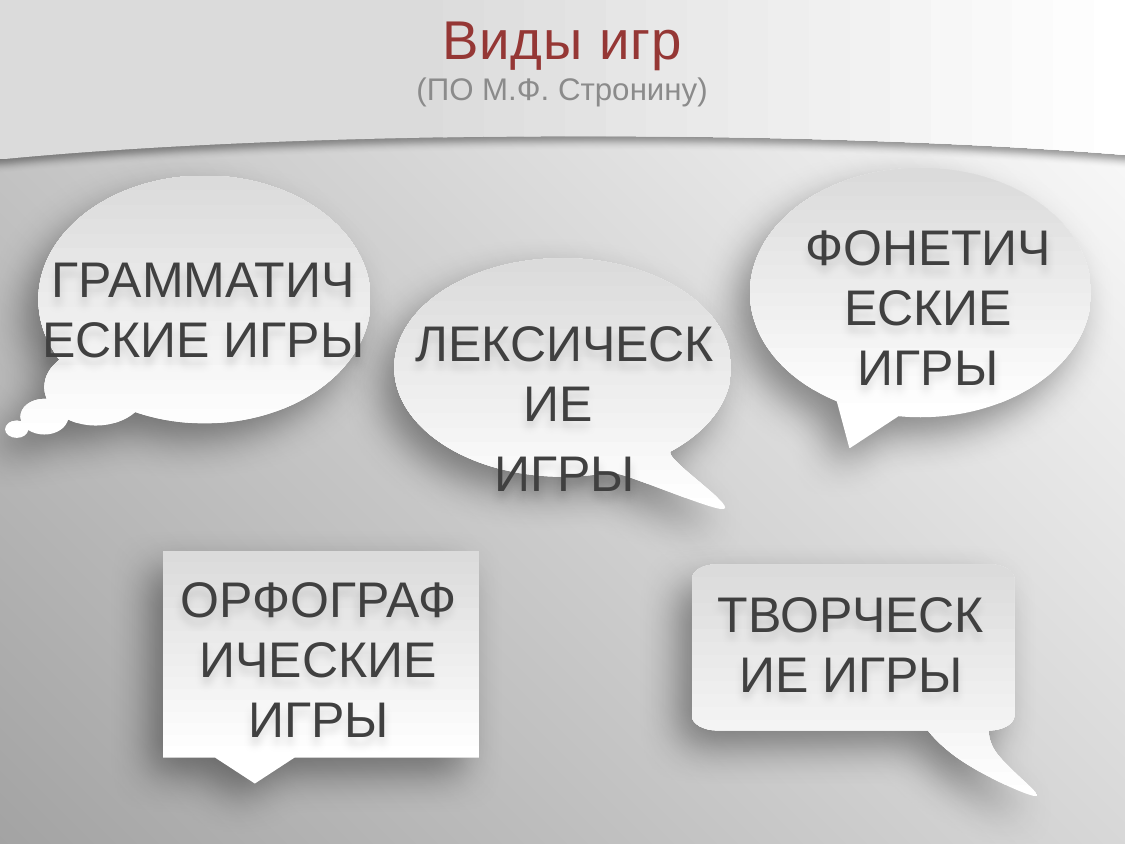

# Виды игр
(ПО М.Ф. Стронину)

ФОНЕТИЧЕСКИЕ ИГРЫ

ГРАММАТИЧЕСКИЕ ИГРЫ

ЛЕКСИЧЕСКИЕ
ИГРЫ

ОРФОГРАФИЧЕСКИЕ ИГРЫ

ТВОРЧЕСКИЕ ИГРЫ